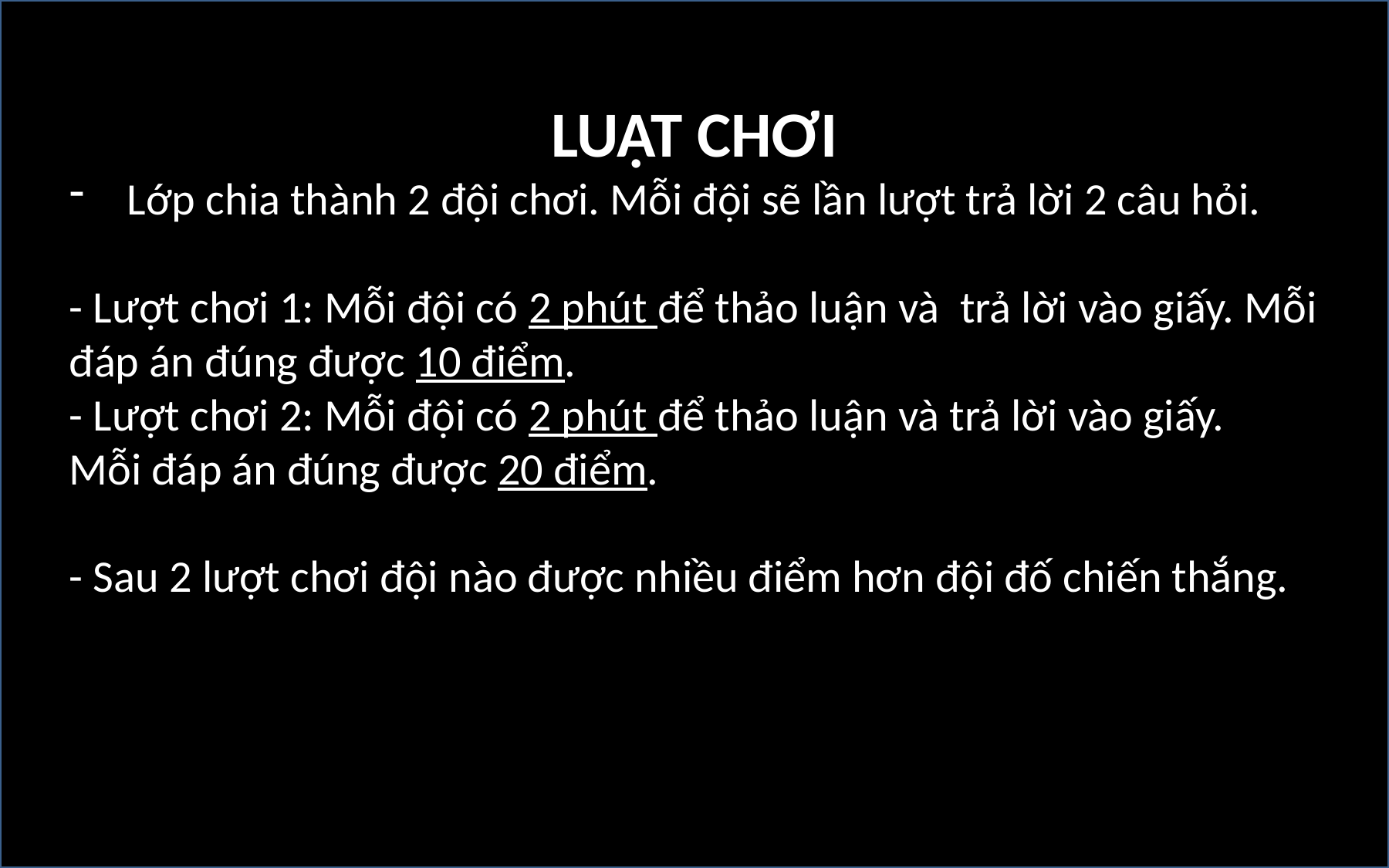

LUẬT CHƠI
Lớp chia thành 2 đội chơi. Mỗi đội sẽ lần lượt trả lời 2 câu hỏi.

- Lượt chơi 1: Mỗi đội có 2 phút để thảo luận và  trả lời vào giấy. Mỗi đáp án đúng được 10 điểm.
- Lượt chơi 2: Mỗi đội có 2 phút để thảo luận và trả lời vào giấy.
Mỗi đáp án đúng được 20 điểm.

- Sau 2 lượt chơi đội nào được nhiều điểm hơn đội đố chiến thắng.